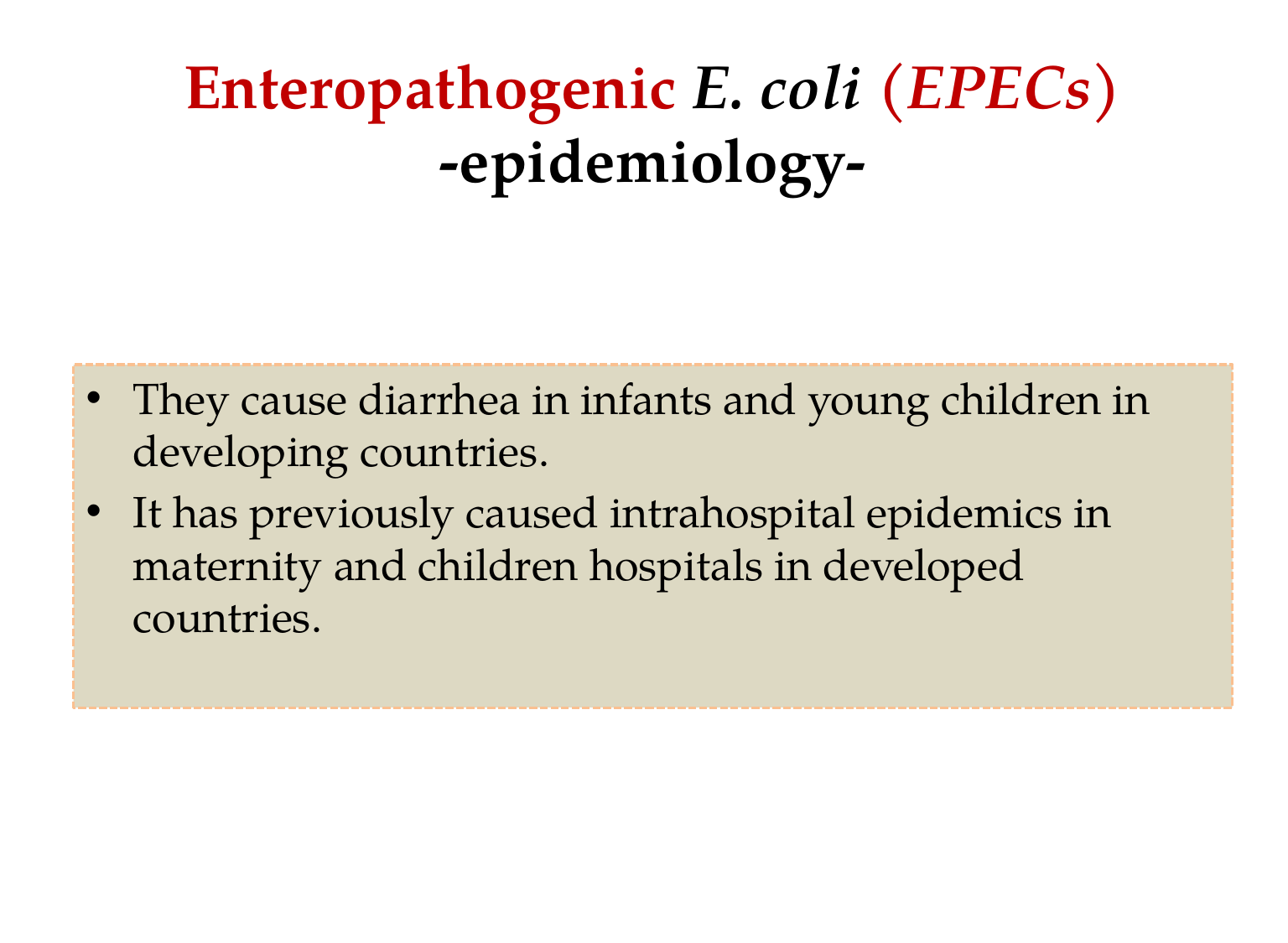

# Enteropathogenic E. coli (EPECs) -epidemiology-
They cause diarrhea in infants and young children in developing countries.
It has previously caused intrahospital epidemics in maternity and children hospitals in developed countries.